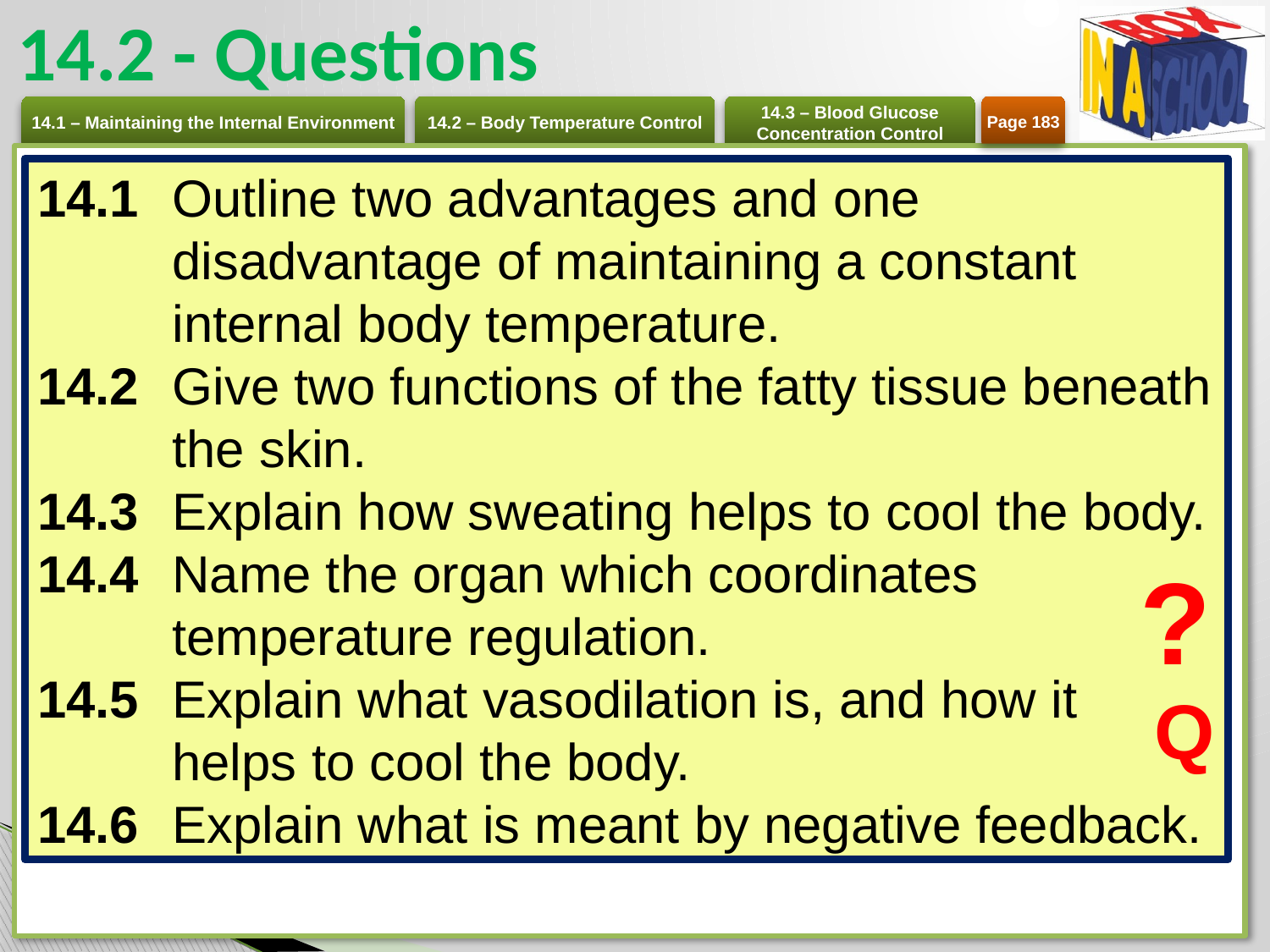

# 14.2 - Questions
Page 183
14.1 	Outline two advantages and one disadvantage of maintaining a constant internal body temperature.
14.2 	Give two functions of the fatty tissue beneath the skin.
14.3 	Explain how sweating helps to cool the body.
14.4 	Name the organ which coordinates temperature regulation.
14.5	Explain what vasodilation is, and how it helps to cool the body.
14.6 	Explain what is meant by negative feedback.
?
Q